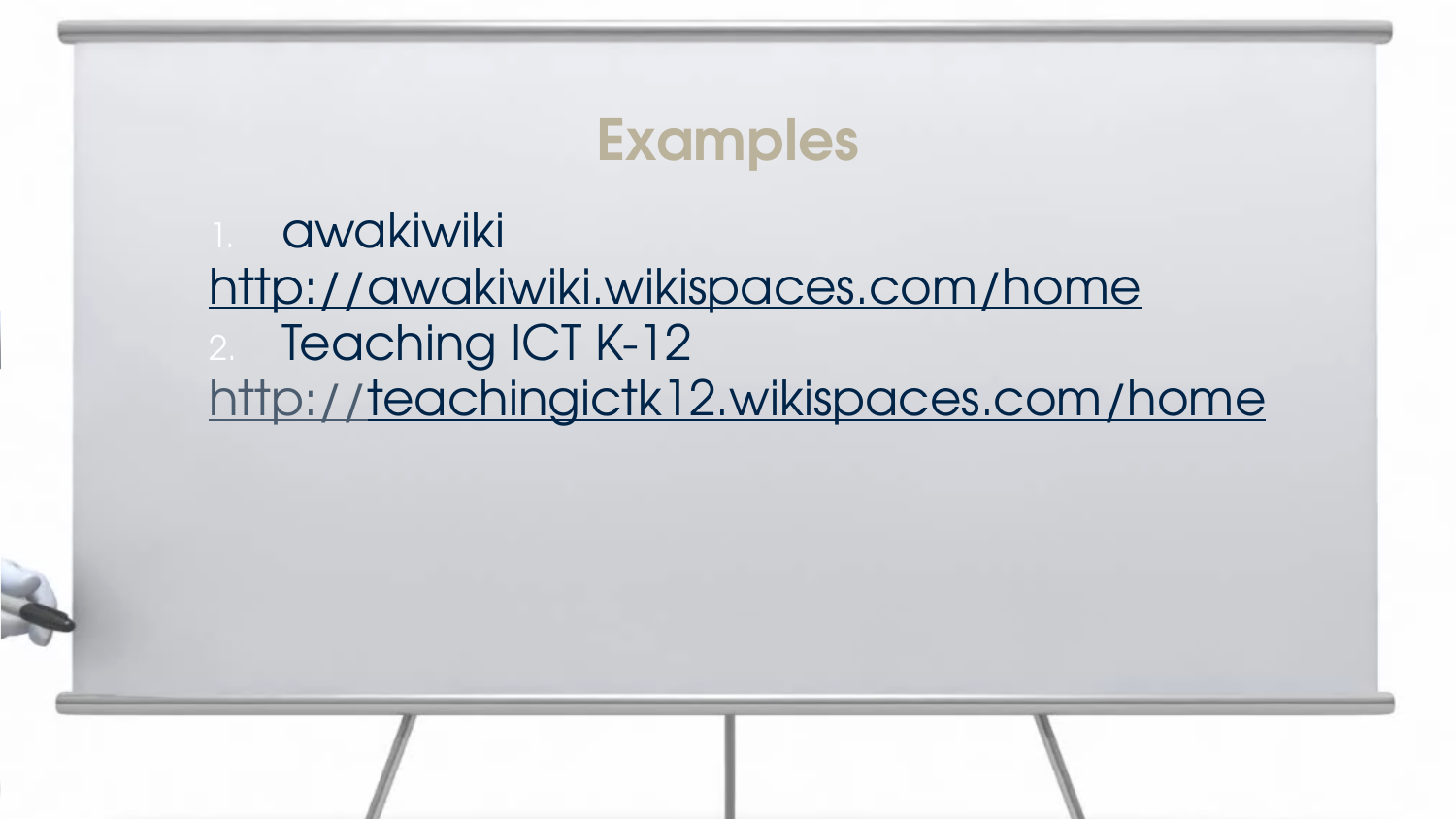

# Examples
awakiwiki
http://awakiwiki.wikispaces.com/home
Teaching ICT K-12
http://teachingictk12.wikispaces.com/home